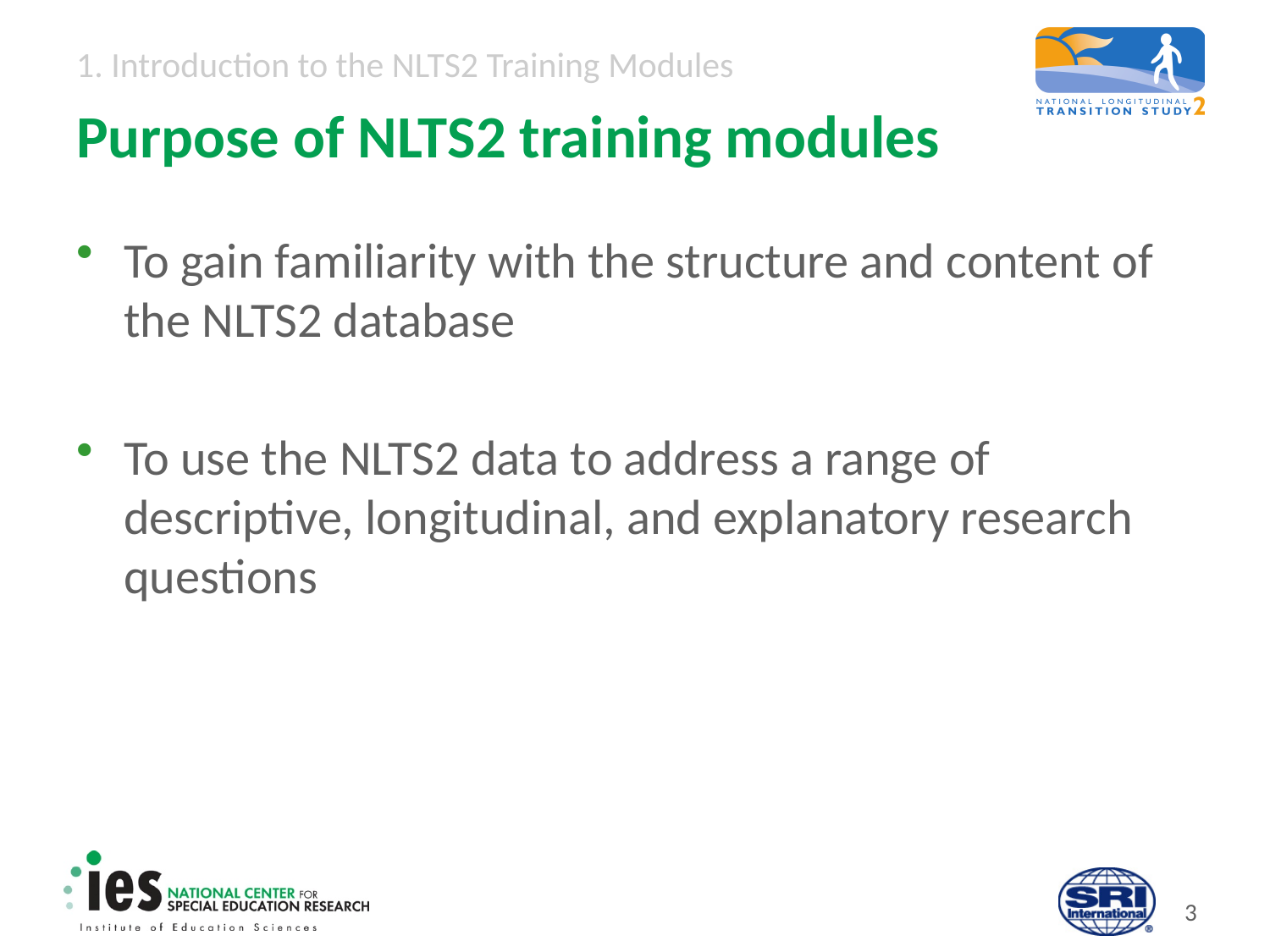

# Purpose of NLTS2 training modules
To gain familiarity with the structure and content of the NLTS2 database

To use the NLTS2 data to address a range of descriptive, longitudinal, and explanatory research questions

3